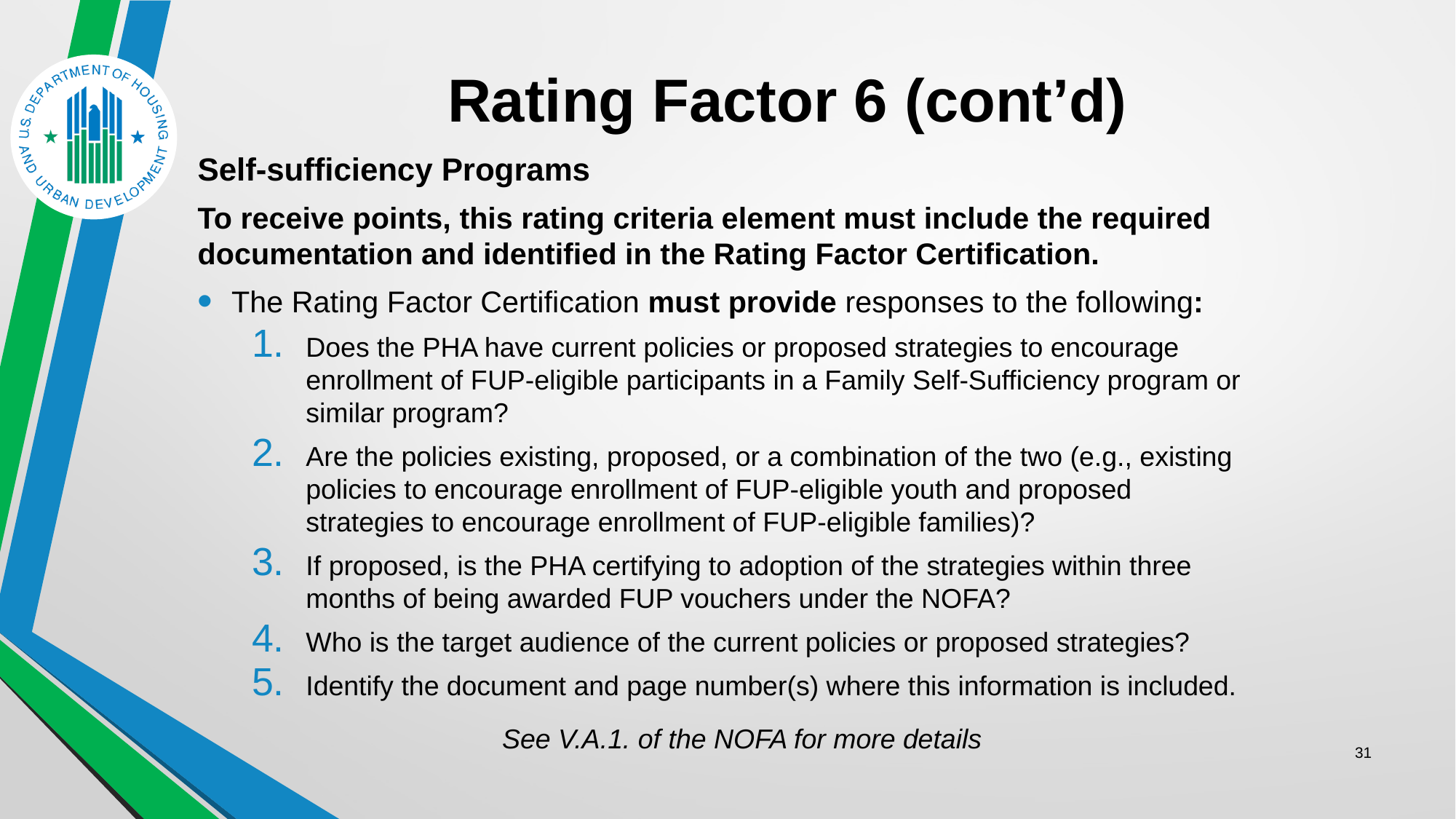

# Rating Factor 6 (cont’d)
Self-sufficiency Programs
To receive points, this rating criteria element must include the required documentation and identified in the Rating Factor Certification.
The Rating Factor Certification must provide responses to the following:
Does the PHA have current policies or proposed strategies to encourage enrollment of FUP-eligible participants in a Family Self-Sufficiency program or similar program?
Are the policies existing, proposed, or a combination of the two (e.g., existing policies to encourage enrollment of FUP-eligible youth and proposed strategies to encourage enrollment of FUP-eligible families)?
If proposed, is the PHA certifying to adoption of the strategies within three months of being awarded FUP vouchers under the NOFA?
Who is the target audience of the current policies or proposed strategies?
Identify the document and page number(s) where this information is included.

See V.A.1. of the NOFA for more details
31